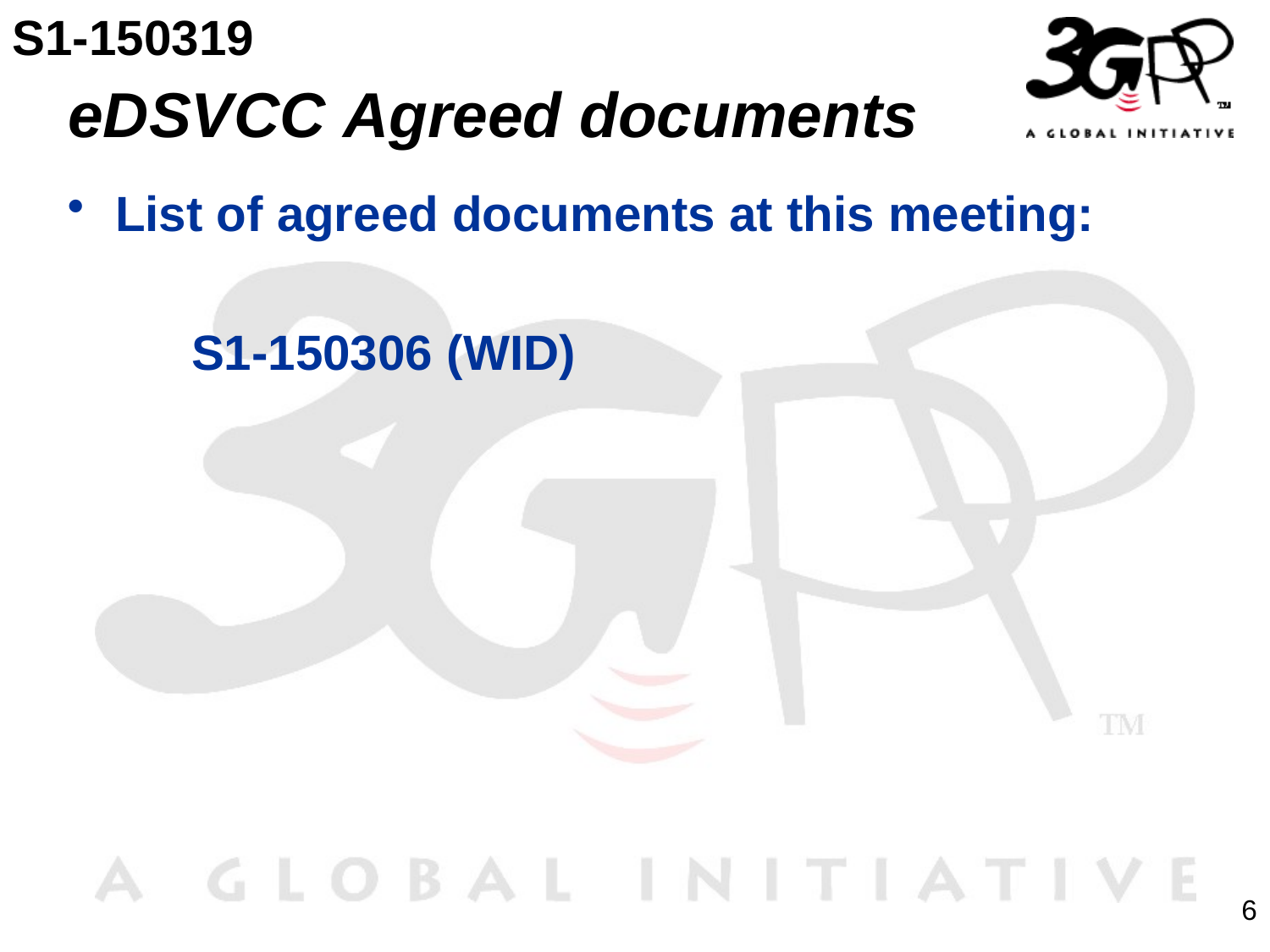

S1-150319
# eDSVCC Agreed documents
List of agreed documents at this meeting:

         S1-150306 (WID)

6